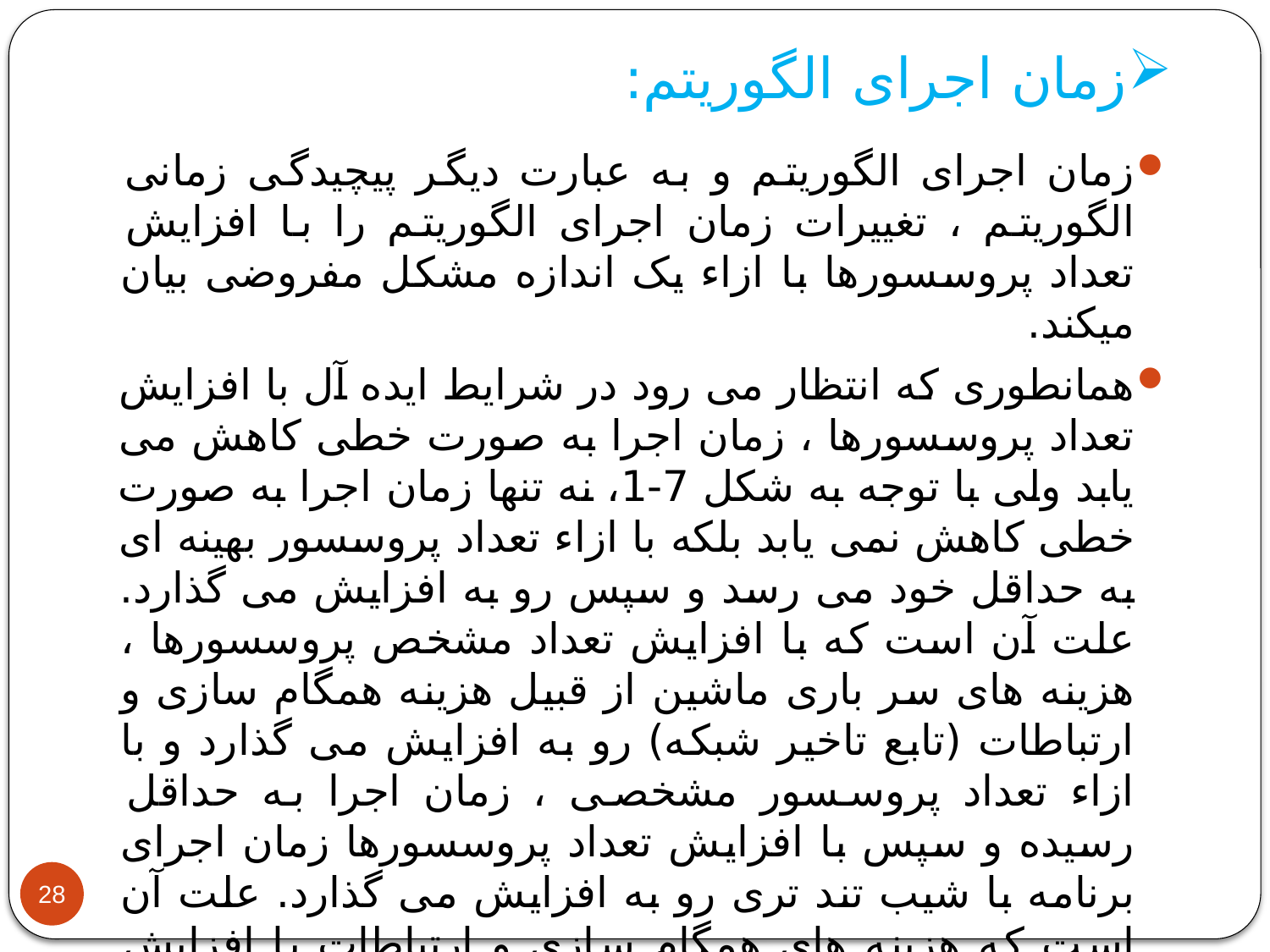

# زمان اجرای الگوریتم:
زمان اجرای الگوریتم و به عبارت دیگر پیچیدگی زمانی الگوریتم ، تغییرات زمان اجرای الگوریتم را با افزایش تعداد پروسسورها با ازاء یک اندازه مشکل مفروضی بیان میکند.
همانطوری که انتظار می رود در شرایط ایده آل با افزایش تعداد پروسسورها ، زمان اجرا به صورت خطی کاهش می یابد ولی با توجه به شکل 7-1، نه تنها زمان اجرا به صورت خطی کاهش نمی یابد بلکه با ازاء تعداد پروسسور بهینه ای به حداقل خود می رسد و سپس رو به افزایش می گذارد. علت آن است که با افزایش تعداد مشخص پروسسورها ، هزینه های سر باری ماشین از قبیل هزینه همگام سازی و ارتباطات (تابع تاخیر شبکه) رو به افزایش می گذارد و با ازاء تعداد پروسسور مشخصی ، زمان اجرا به حداقل رسیده و سپس با افزایش تعداد پروسسورها زمان اجرای برنامه با شیب تند تری رو به افزایش می گذارد. علت آن است که هزینه های همگام سازی و ارتباطات با افزایش تعداد پروسسورها افزایش می یابد و اثر موازی سازی در برنامه جهت کاهش زمان اجرا را خنثی می نماید.
28